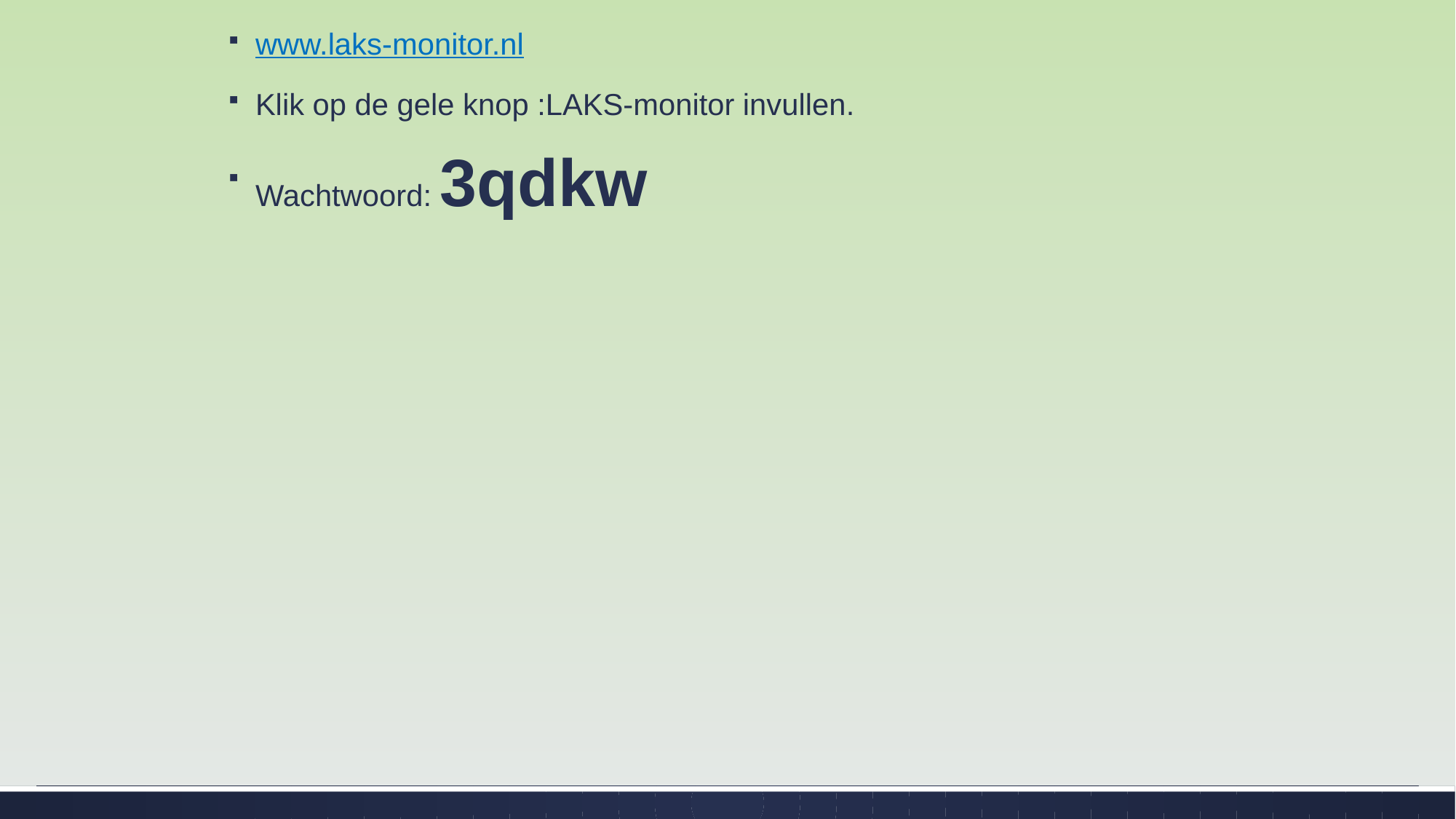

www.laks-monitor.nl
Klik op de gele knop :LAKS-monitor invullen.
Wachtwoord: 3qdkw